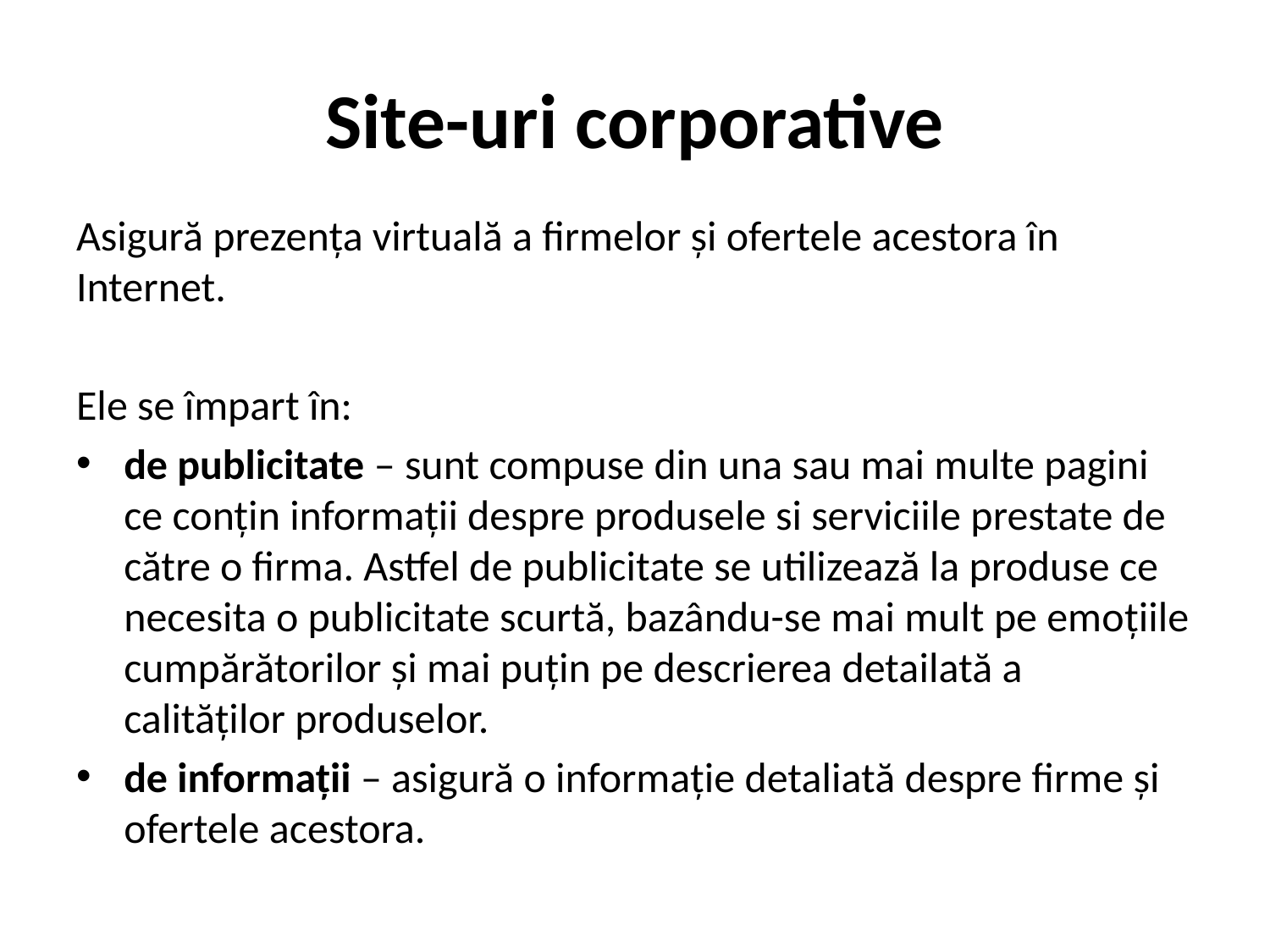

# Site-uri corporative
Asigură prezența virtuală a firmelor și ofertele acestora în Internet.

Ele se împart în:
de publicitate – sunt compuse din una sau mai multe pagini ce conțin informații despre produsele si serviciile prestate de către o firma. Astfel de publicitate se utilizează la produse ce necesita o publicitate scurtă, bazându-se mai mult pe emoțiile cumpărătorilor și mai puțin pe descrierea detailată a calităților produselor.
de informații – asigură o informație detaliată despre firme și ofertele acestora.